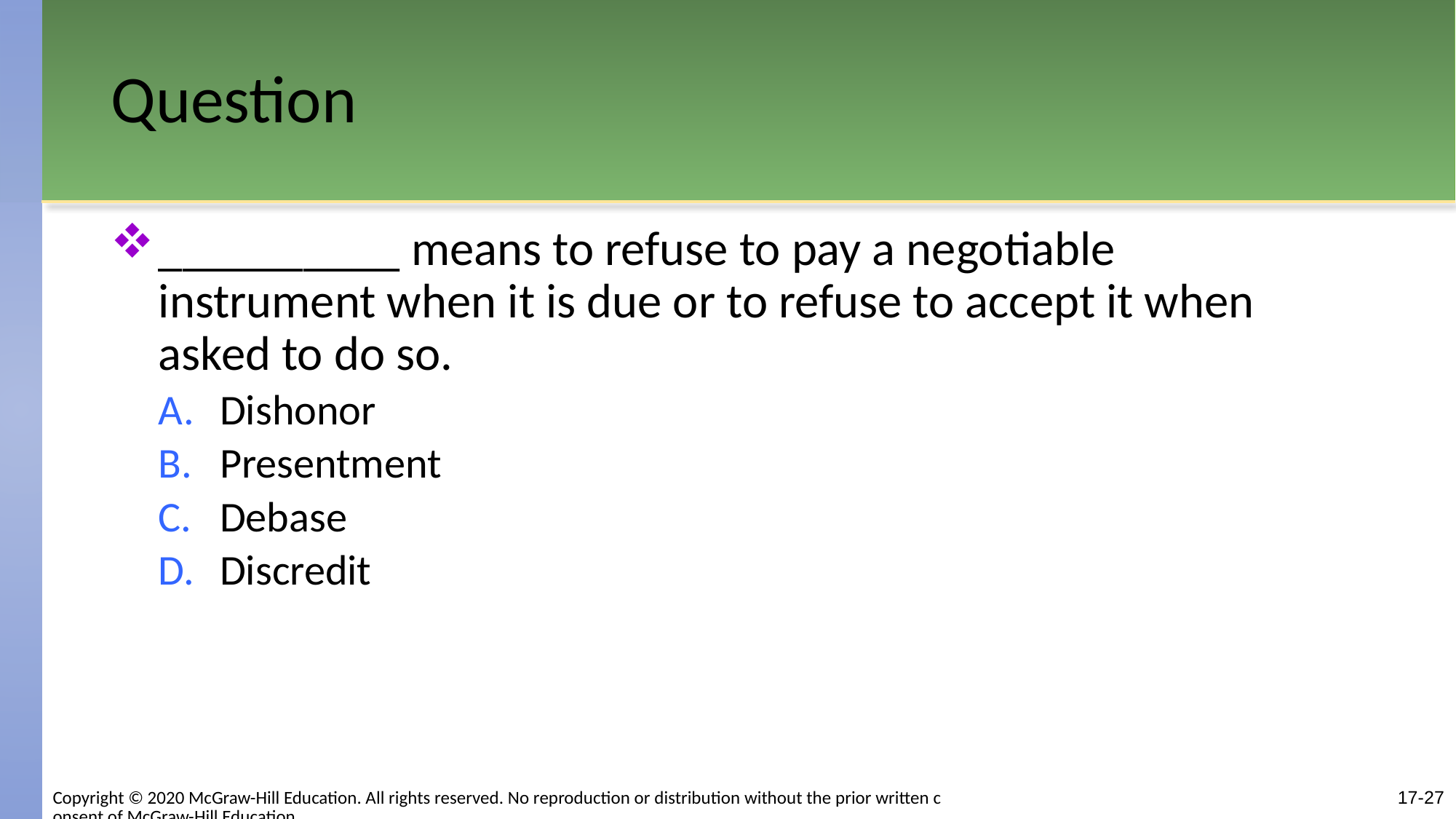

# Question
__________ means to refuse to pay a negotiable instrument when it is due or to refuse to accept it when asked to do so.
Dishonor
Presentment
Debase
Discredit
17-27
Copyright © 2020 McGraw-Hill Education. All rights reserved. No reproduction or distribution without the prior written consent of McGraw-Hill Education.